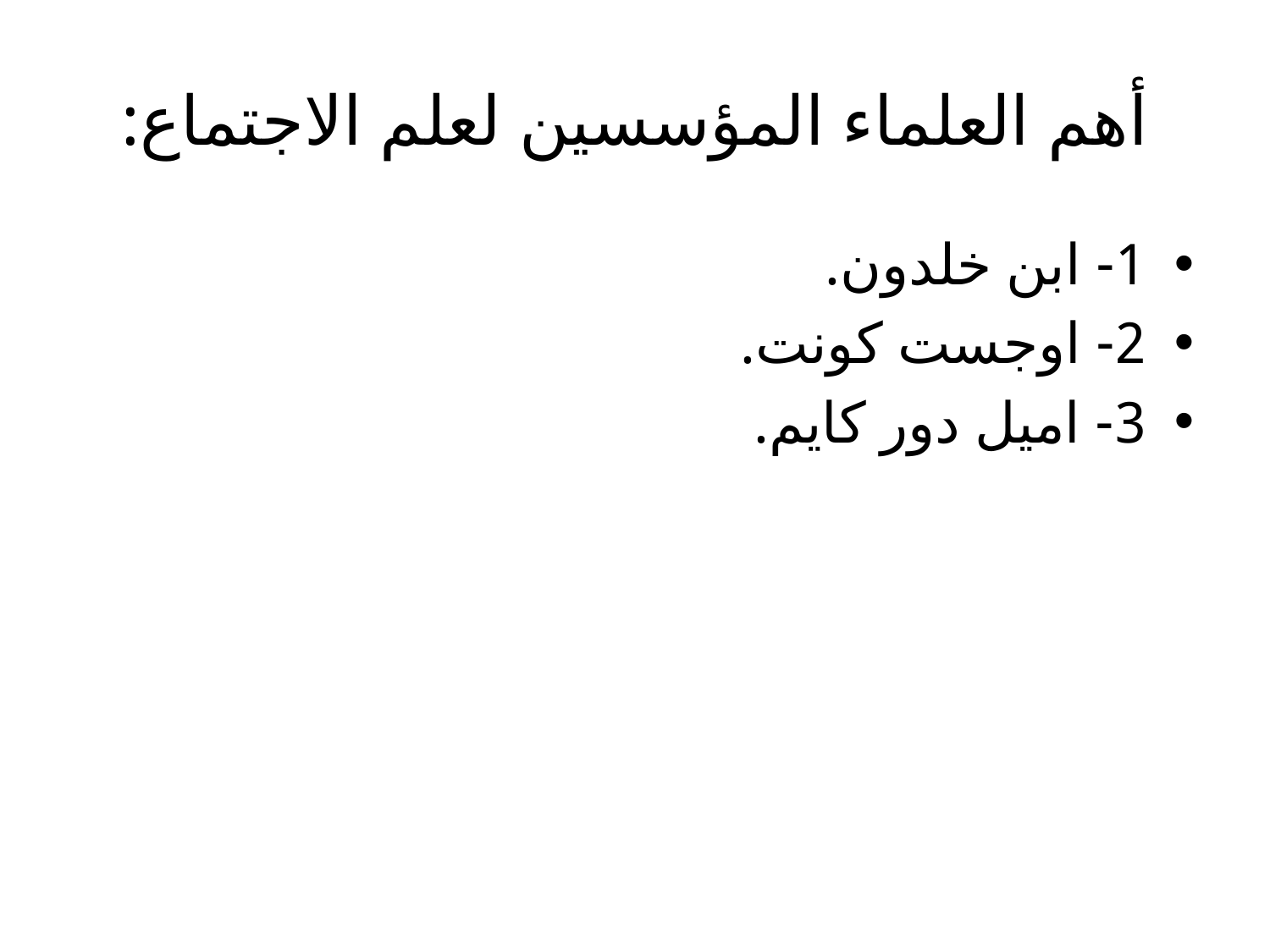

# أهم العلماء المؤسسين لعلم الاجتماع:
1- ابن خلدون.
2- اوجست كونت.
3- اميل دور كايم.